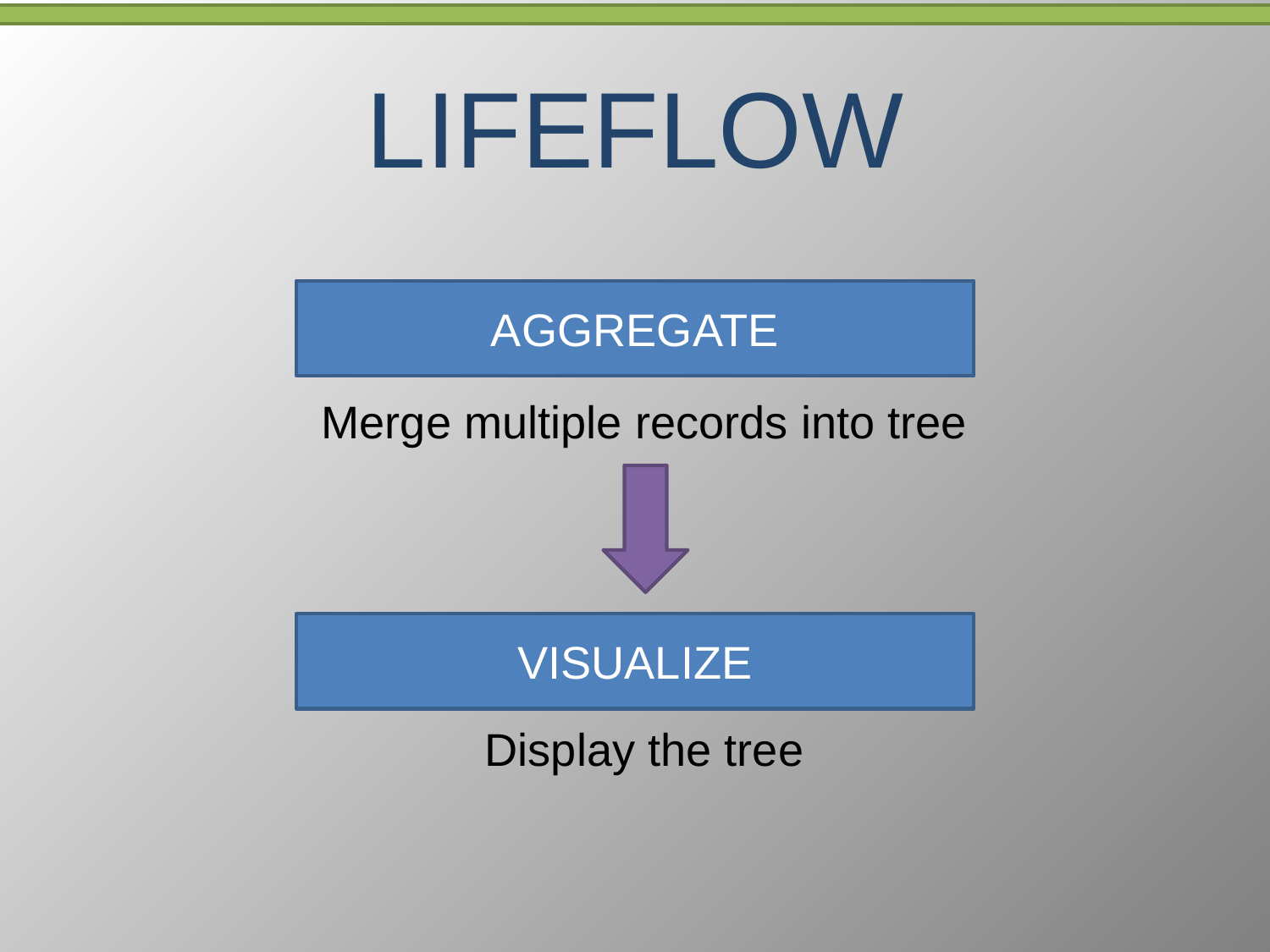

# Lifeflow
Aggregate
Merge multiple records into tree

Visualize
Display the tree